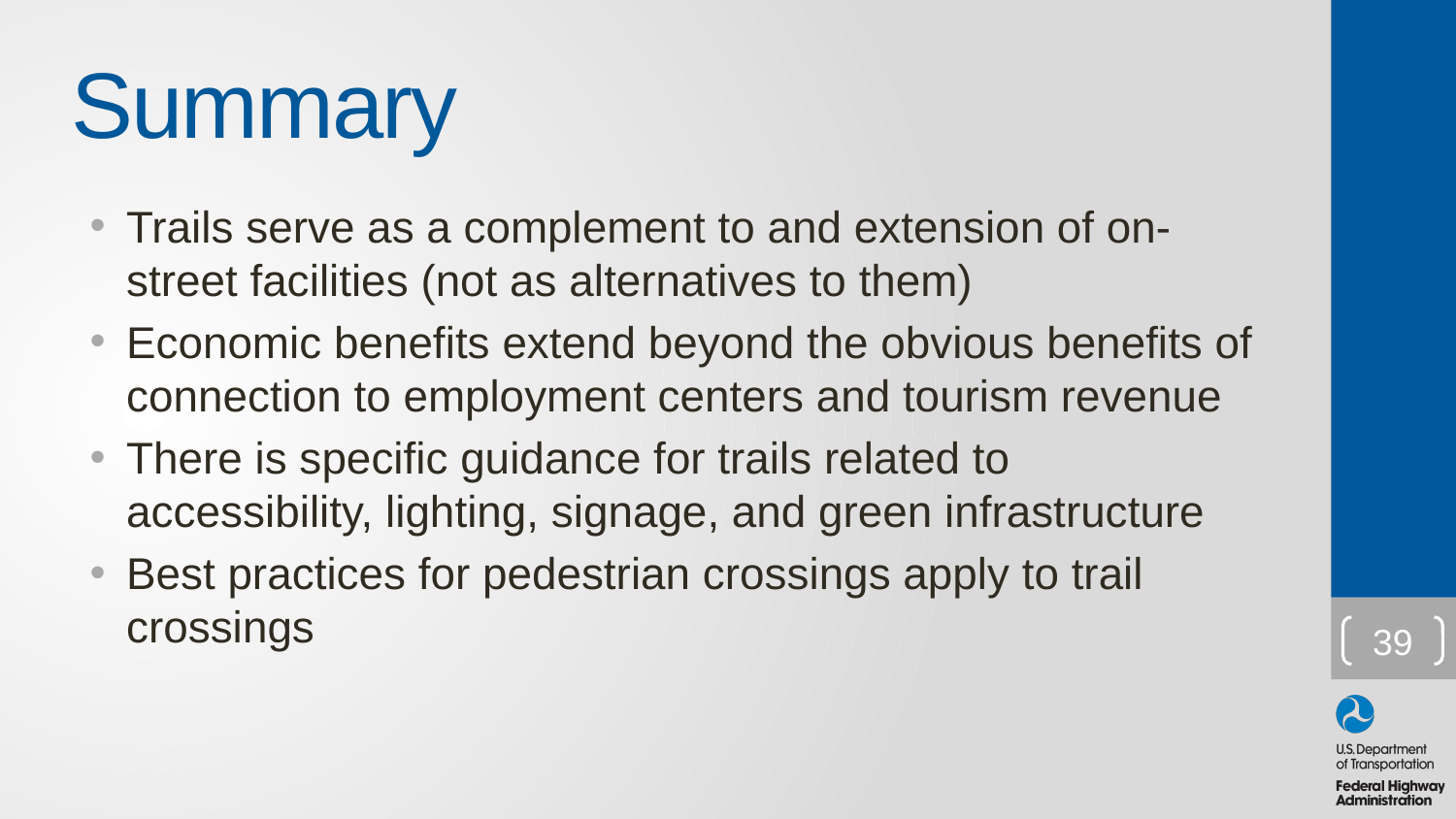

# Summary
Trails serve as a complement to and extension of on-street facilities (not as alternatives to them)
Economic benefits extend beyond the obvious benefits of connection to employment centers and tourism revenue
There is specific guidance for trails related to accessibility, lighting, signage, and green infrastructure
Best practices for pedestrian crossings apply to trail crossings

39